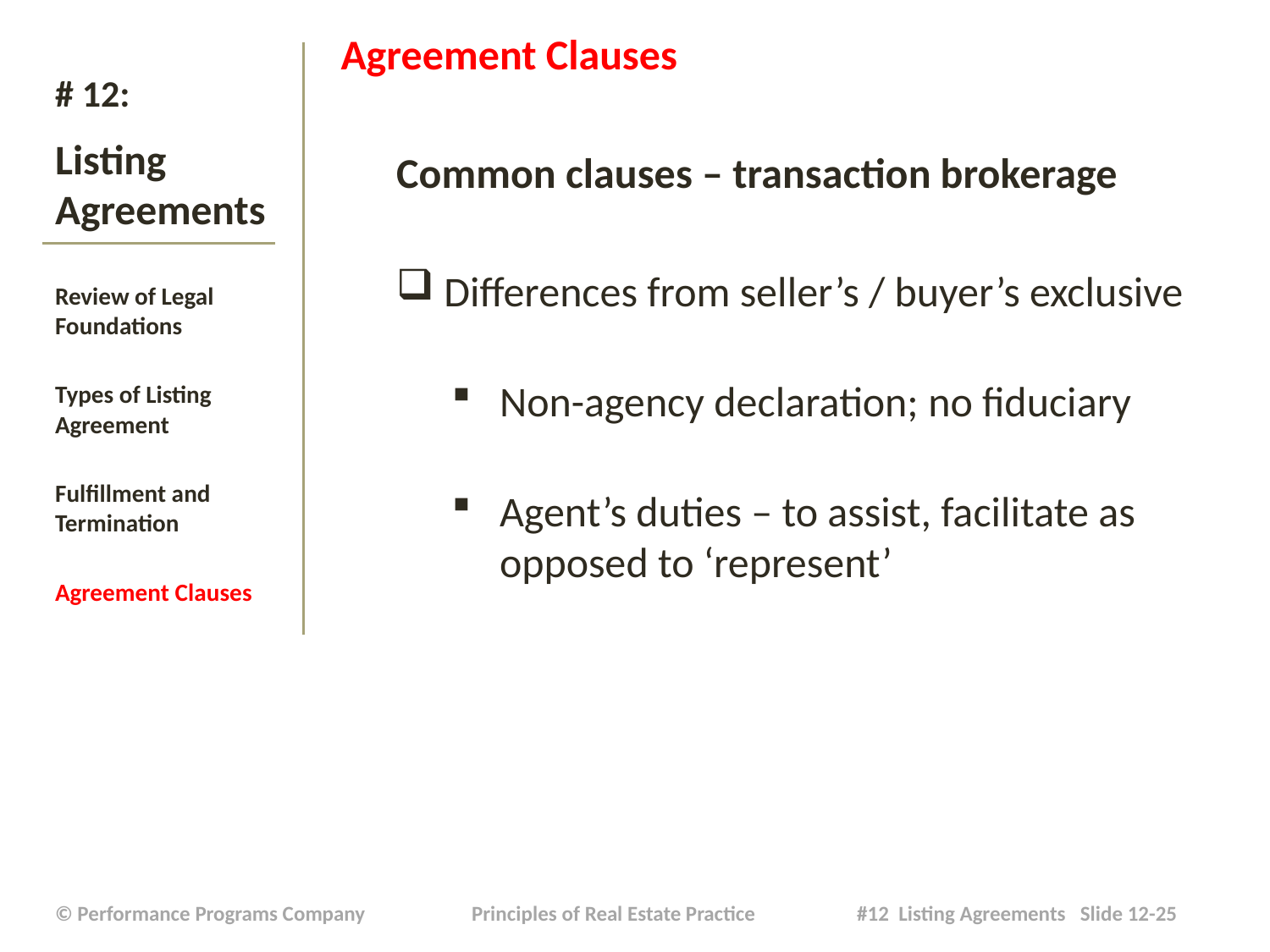

Agreement Clauses

Common clauses – transaction brokerage

Differences from seller’s / buyer’s exclusive
Non-agency declaration; no fiduciary
Agent’s duties – to assist, facilitate as opposed to ‘represent’

# # 12: Listing Agreements

Review of Legal Foundations

Types of Listing Agreement

Fulfillment and Termination

Agreement Clauses

| © Performance Programs Company Principles of Real Estate Practice #12 Listing Agreements Slide 12-25 |
| --- |